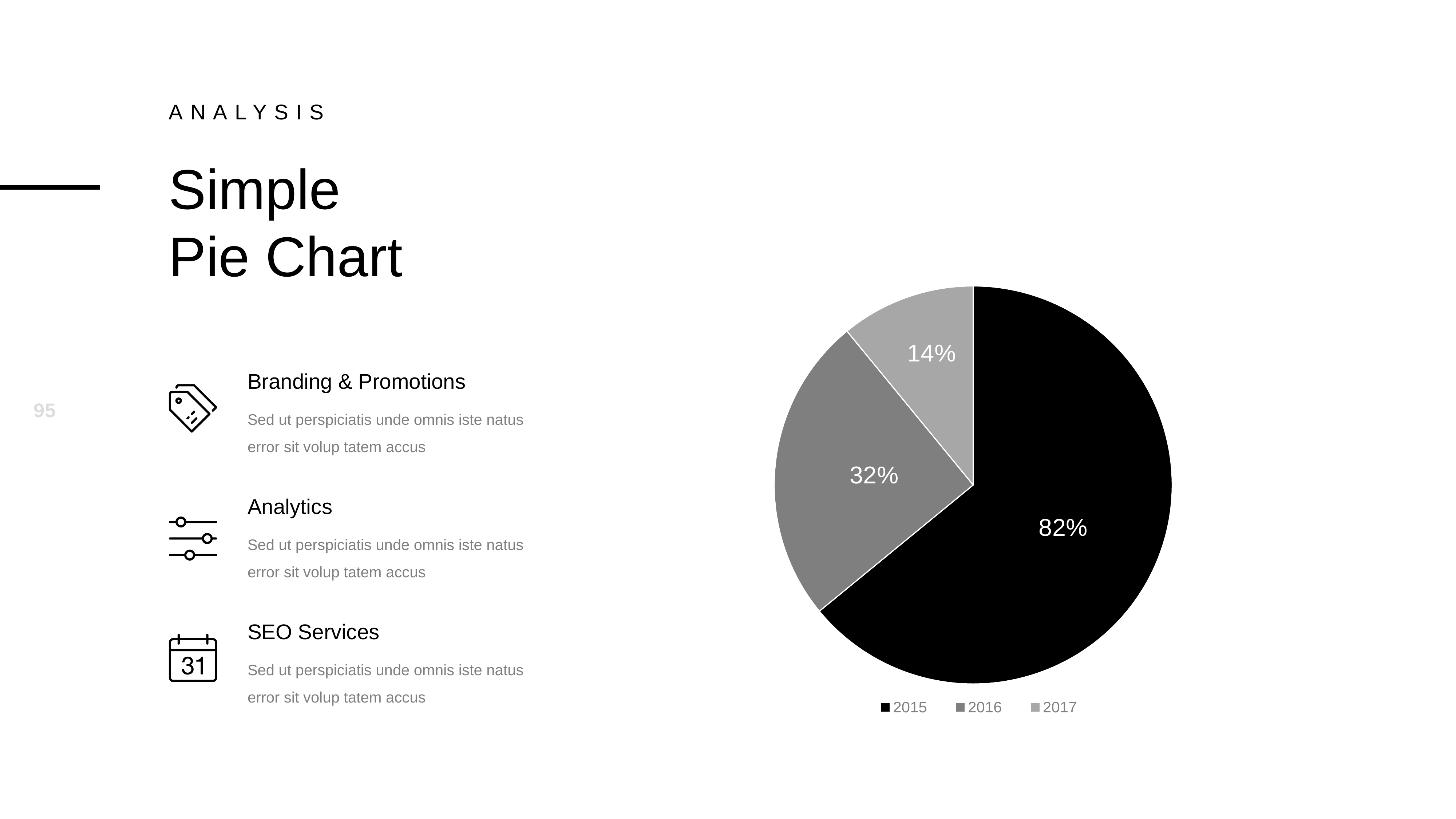

Analysis
Simple
Pie Chart

### Chart

| Category | Sales |
|---|---|
| 2015 | 0.82 |
| 2016 | 0.32 |
| 2017 | 0.14 |
Branding & Promotions
Sed ut perspiciatis unde omnis iste natus error sit volup tatem accus

Analytics
Sed ut perspiciatis unde omnis iste natus error sit volup tatem accus

SEO Services
Sed ut perspiciatis unde omnis iste natus error sit volup tatem accus